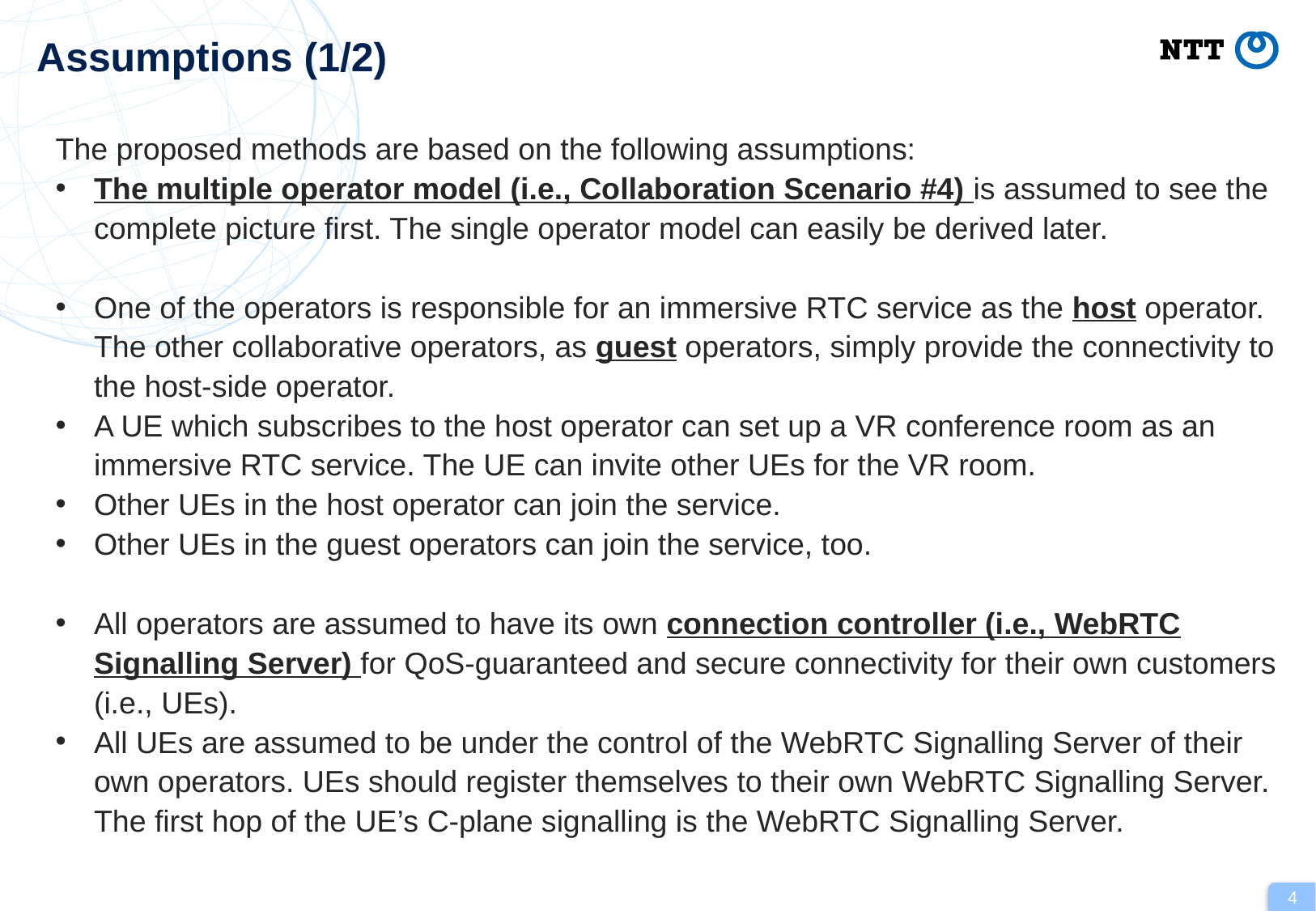

# Assumptions (1/2)
The proposed methods are based on the following assumptions:
The multiple operator model (i.e., Collaboration Scenario #4) is assumed to see the complete picture first. The single operator model can easily be derived later.

One of the operators is responsible for an immersive RTC service as the host operator. The other collaborative operators, as guest operators, simply provide the connectivity to the host-side operator.
A UE which subscribes to the host operator can set up a VR conference room as an immersive RTC service. The UE can invite other UEs for the VR room.
Other UEs in the host operator can join the service.
Other UEs in the guest operators can join the service, too.

All operators are assumed to have its own connection controller (i.e., WebRTC Signalling Server) for QoS-guaranteed and secure connectivity for their own customers (i.e., UEs).
All UEs are assumed to be under the control of the WebRTC Signalling Server of their own operators. UEs should register themselves to their own WebRTC Signalling Server. The first hop of the UE’s C-plane signalling is the WebRTC Signalling Server.